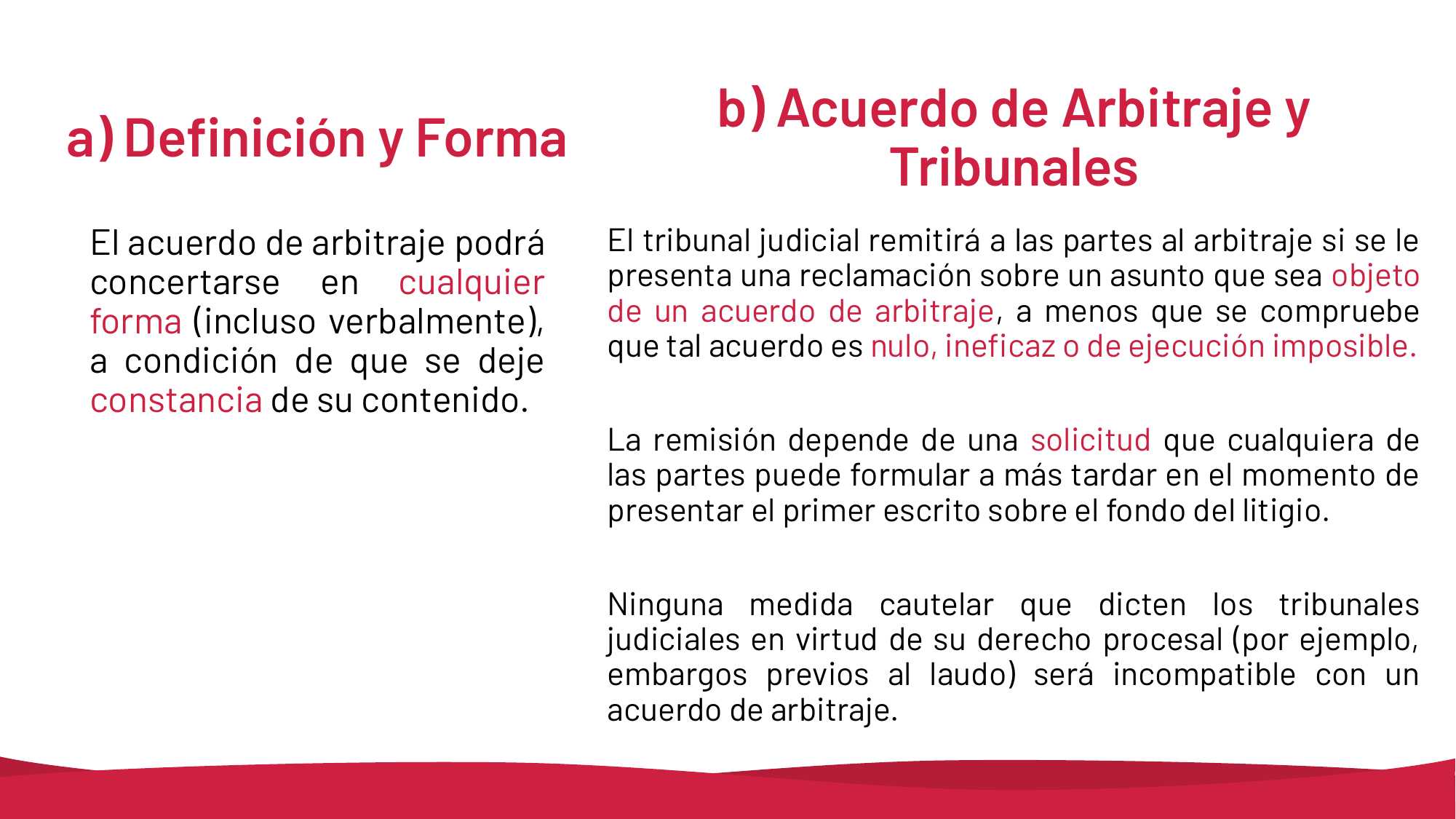

# a) Definición y Forma
b) Acuerdo de Arbitraje y Tribunales
El acuerdo de arbitraje podrá concertarse en cualquier forma (incluso verbalmente), a condición de que se deje constancia de su contenido.

El tribunal judicial remitirá a las partes al arbitraje si se le presenta una reclamación sobre un asunto que sea objeto de un acuerdo de arbitraje, a menos que se compruebe que tal acuerdo es nulo, ineficaz o de ejecución imposible.

La remisión depende de una solicitud que cualquiera de las partes puede formular a más tardar en el momento de presentar el primer escrito sobre el fondo del litigio.

Ninguna medida cautelar que dicten los tribunales judiciales en virtud de su derecho procesal (por ejemplo, embargos previos al laudo) será incompatible con un acuerdo de arbitraje.